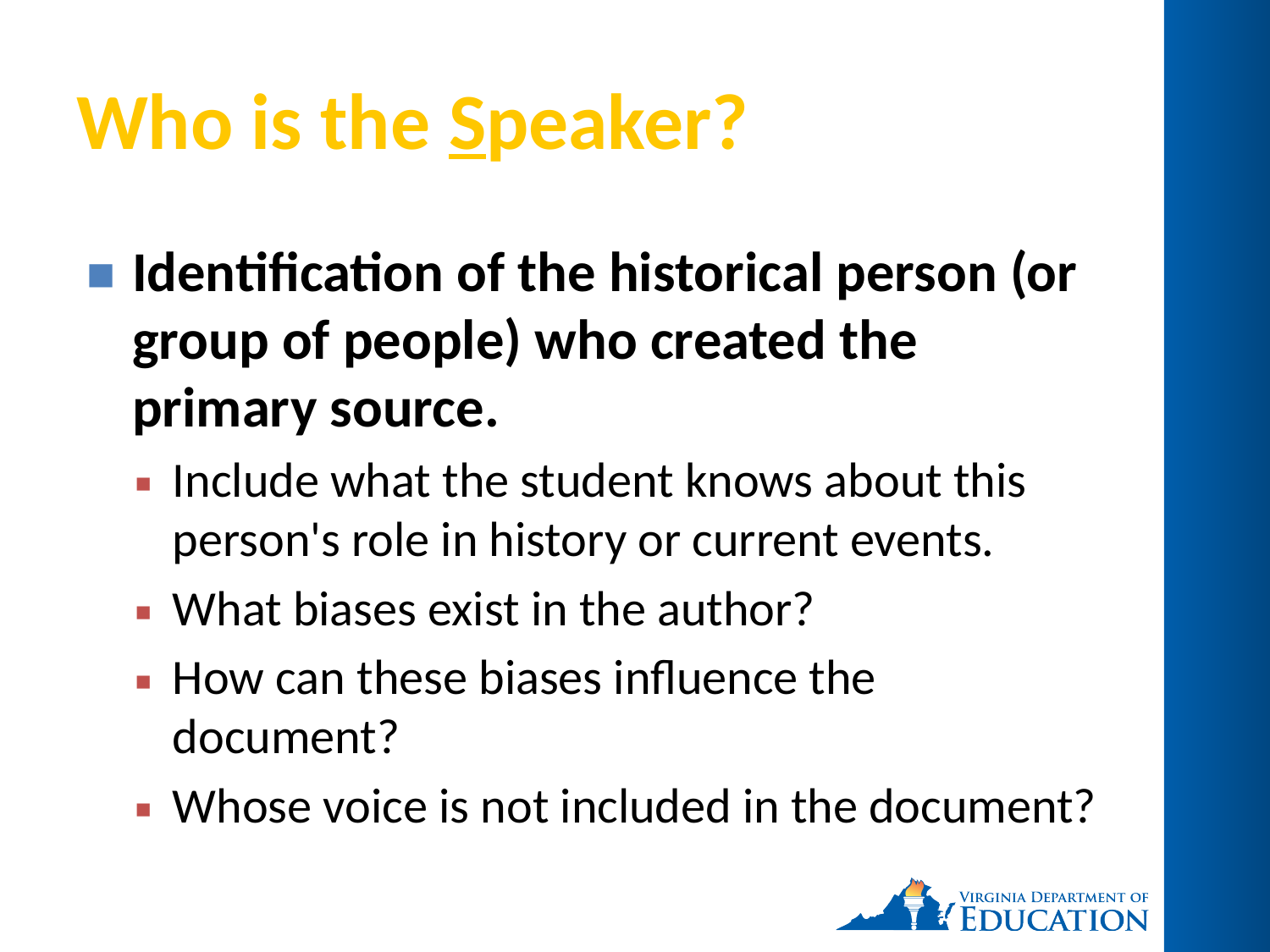

# Who is the Speaker?
Identification of the historical person (or group of people) who created the primary source.
Include what the student knows about this person's role in history or current events.
What biases exist in the author?
How can these biases influence the document?
Whose voice is not included in the document?